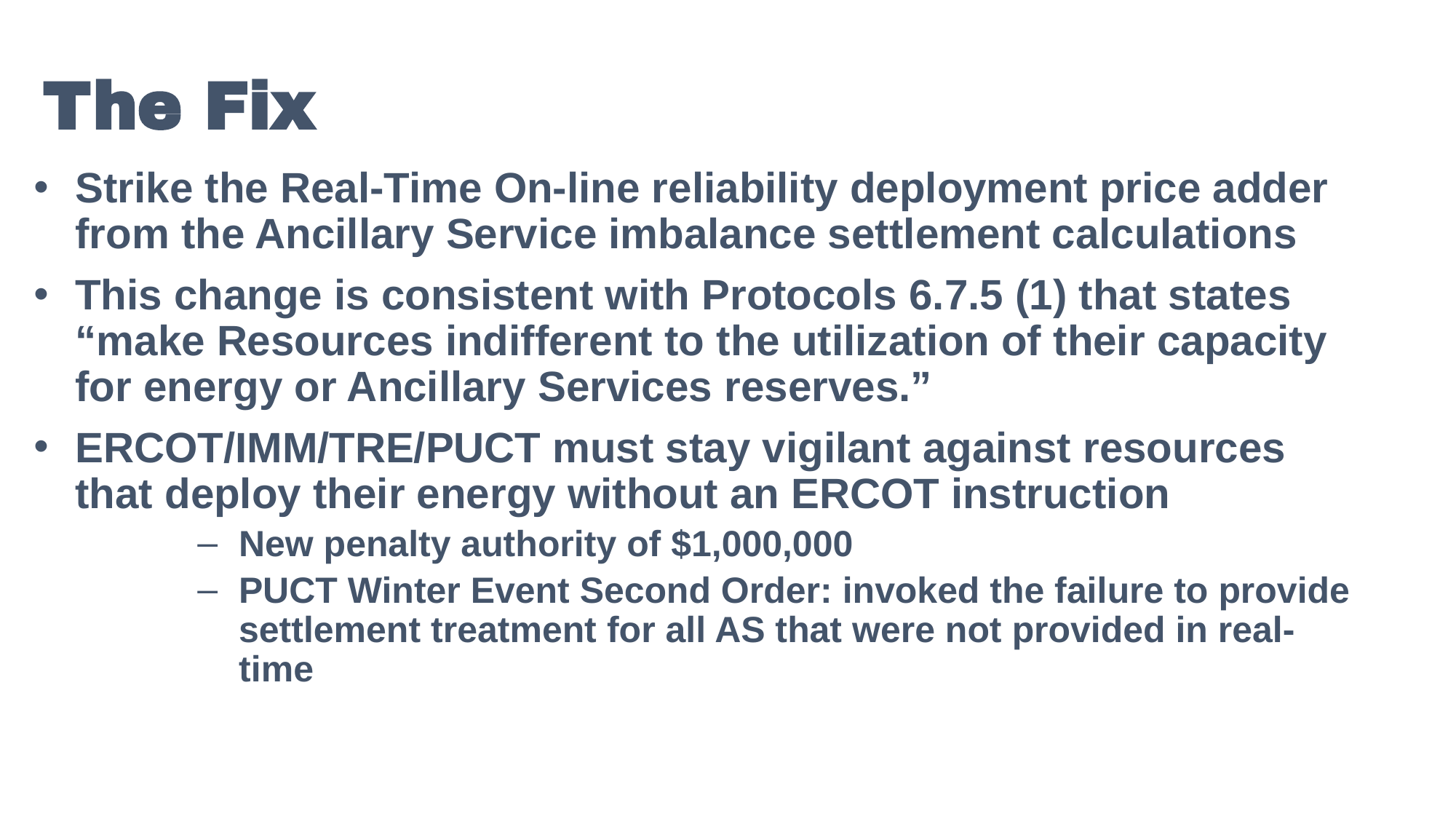

# The Fix
Strike the Real-Time On-line reliability deployment price adder from the Ancillary Service imbalance settlement calculations
This change is consistent with Protocols 6.7.5 (1) that states “make Resources indifferent to the utilization of their capacity for energy or Ancillary Services reserves.”
ERCOT/IMM/TRE/PUCT must stay vigilant against resources that deploy their energy without an ERCOT instruction
New penalty authority of $1,000,000
PUCT Winter Event Second Order: invoked the failure to provide settlement treatment for all AS that were not provided in real-time